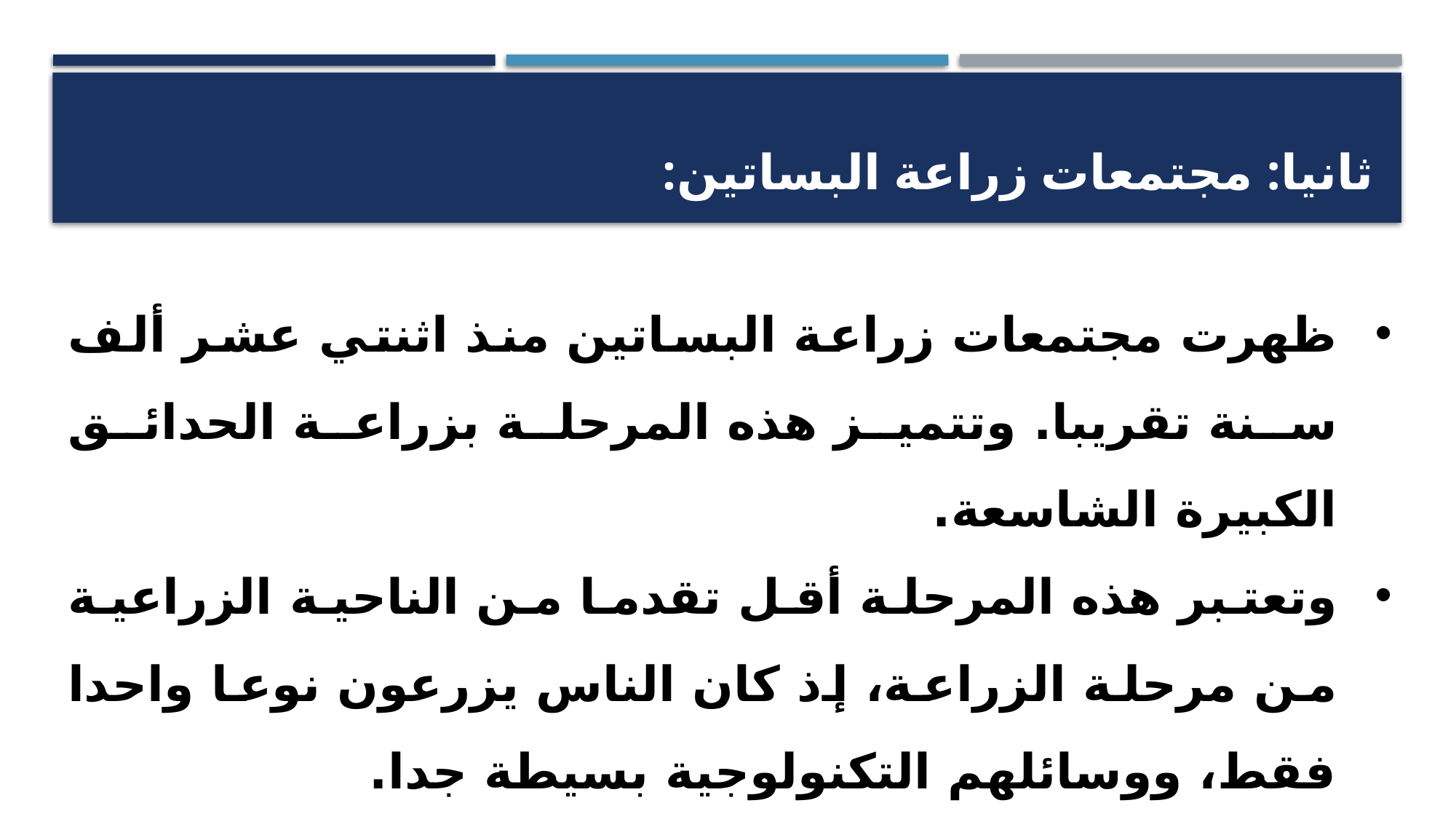

# ثانيا: مجتمعات زراعة البساتين:
ظهرت مجتمعات زراعة البساتين منذ اثنتي عشر ألف سنة تقريبا. وتتميز هذه المرحلة بزراعة الحدائق الكبيرة الشاسعة.
وتعتبر هذه المرحلة أقل تقدما من الناحية الزراعية من مرحلة الزراعة، إذ كان الناس يزرعون نوعا واحدا فقط، ووسائلهم التكنولوجية بسيطة جدا.